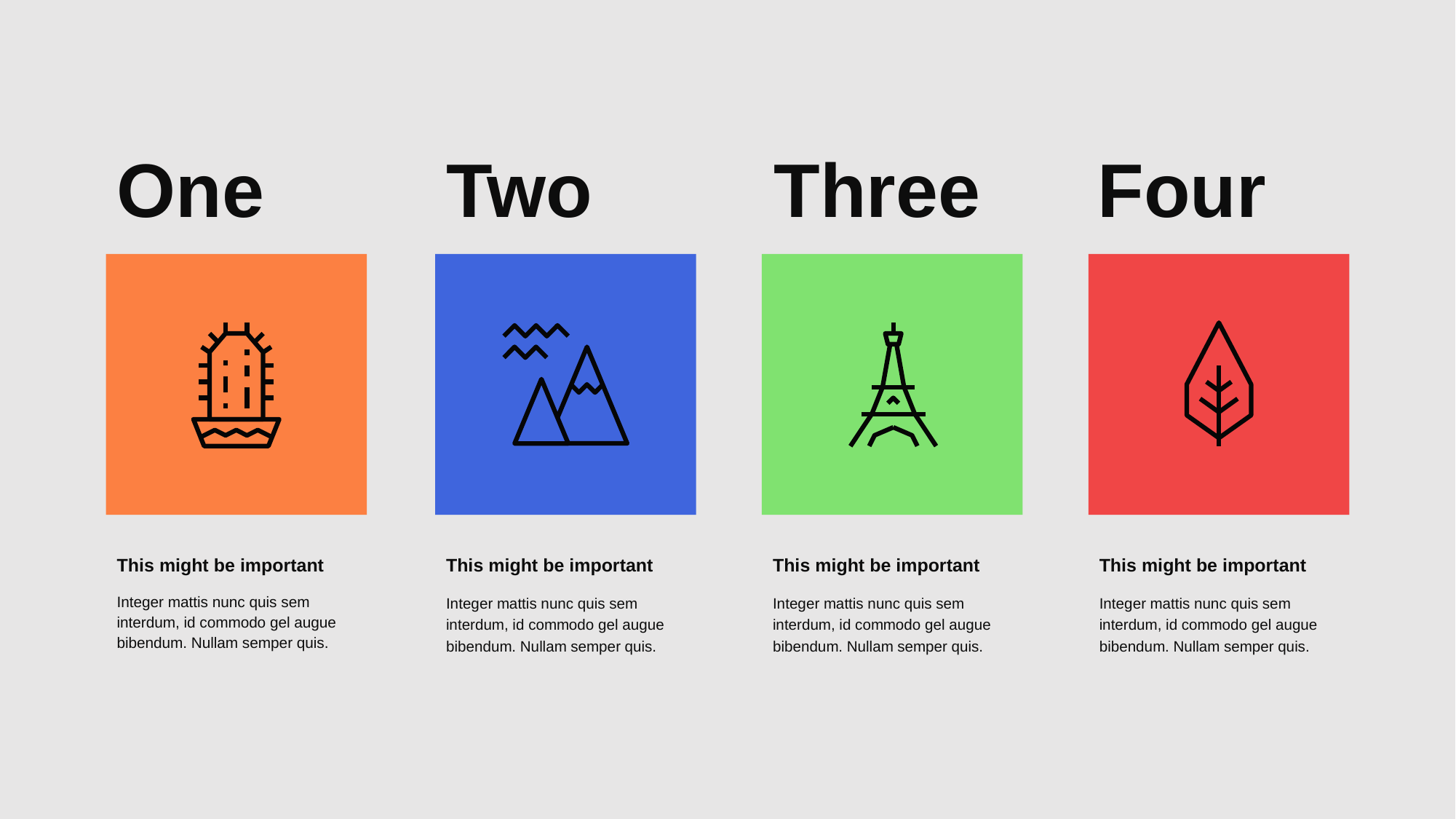

One
Two
Three
Four

This might be important
This might be important
This might be important
This might be important
Integer mattis nunc quis sem interdum, id commodo gel augue bibendum. Nullam semper quis.
Integer mattis nunc quis sem interdum, id commodo gel augue bibendum. Nullam semper quis.
Integer mattis nunc quis sem interdum, id commodo gel augue bibendum. Nullam semper quis.
Integer mattis nunc quis sem interdum, id commodo gel augue bibendum. Nullam semper quis.